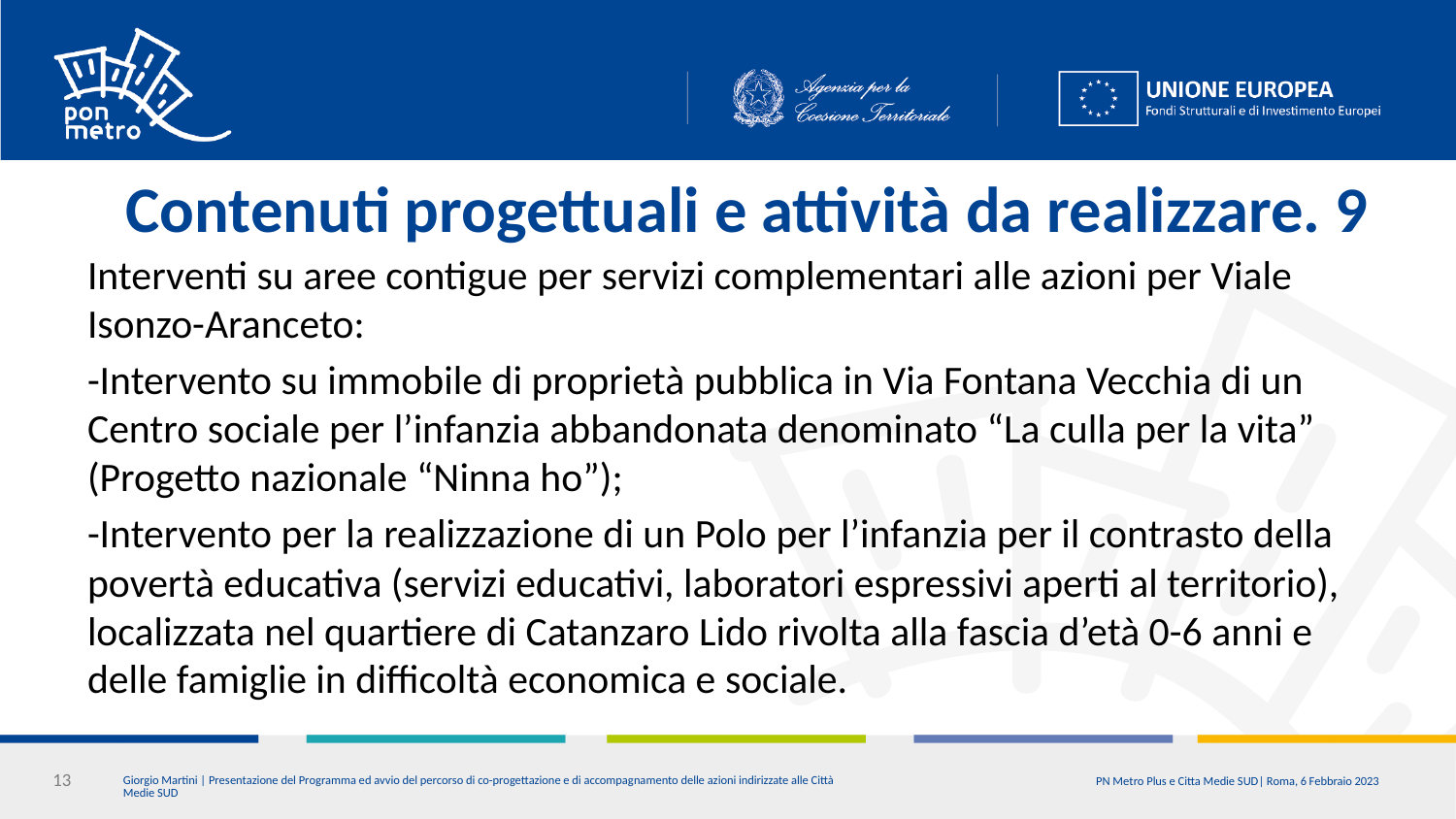

# Contenuti progettuali e attività da realizzare. 9
Interventi su aree contigue per servizi complementari alle azioni per Viale Isonzo-Aranceto:
-Intervento su immobile di proprietà pubblica in Via Fontana Vecchia di un Centro sociale per l’infanzia abbandonata denominato “La culla per la vita” (Progetto nazionale “Ninna ho”);
-Intervento per la realizzazione di un Polo per l’infanzia per il contrasto della povertà educativa (servizi educativi, laboratori espressivi aperti al territorio), localizzata nel quartiere di Catanzaro Lido rivolta alla fascia d’età 0-6 anni e delle famiglie in difficoltà economica e sociale.

(segue)